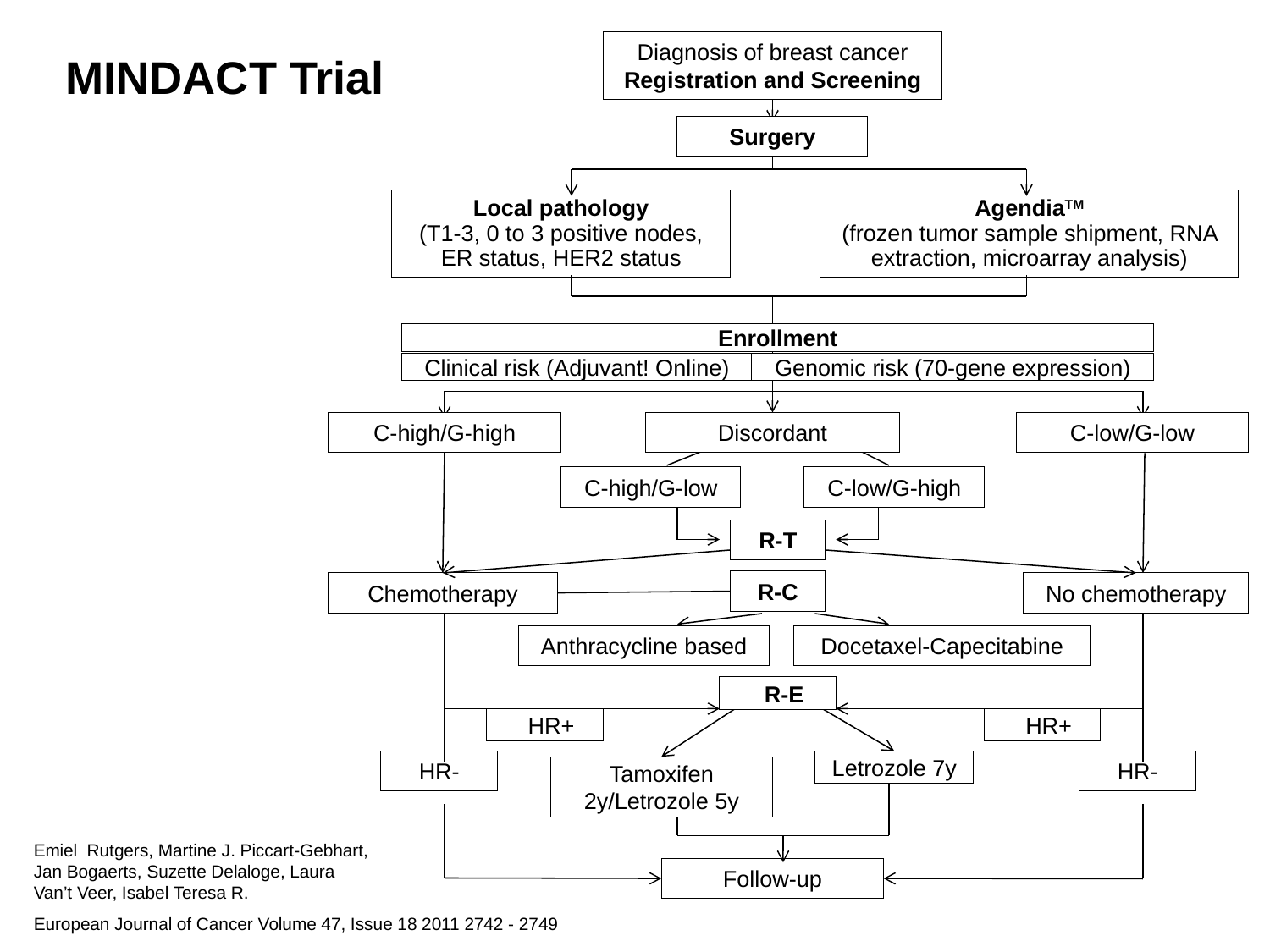

Diagnosis of breast cancer
Registration and Screening
MINDACT Trial
Surgery
Local pathology
(T1-3, 0 to 3 positive nodes, ER status, HER2 status
AgendiaTM
(frozen tumor sample shipment, RNA extraction, microarray analysis)
Enrollment
Clinical risk (Adjuvant! Online)
Genomic risk (70-gene expression)
C-high/G-high
Discordant
C-low/G-low
C-high/G-low
C-low/G-high
R-T
R-C
Chemotherapy
No chemotherapy
Anthracycline based
Docetaxel-Capecitabine
R-E
HR+
HR+
HR-
Letrozole 7y
HR-
Tamoxifen 2y/Letrozole 5y
Emiel  Rutgers, Martine J. Piccart-Gebhart, Jan Bogaerts, Suzette Delaloge, Laura Van’t Veer, Isabel Teresa R.
Follow-up
European Journal of Cancer Volume 47, Issue 18 2011 2742 - 2749